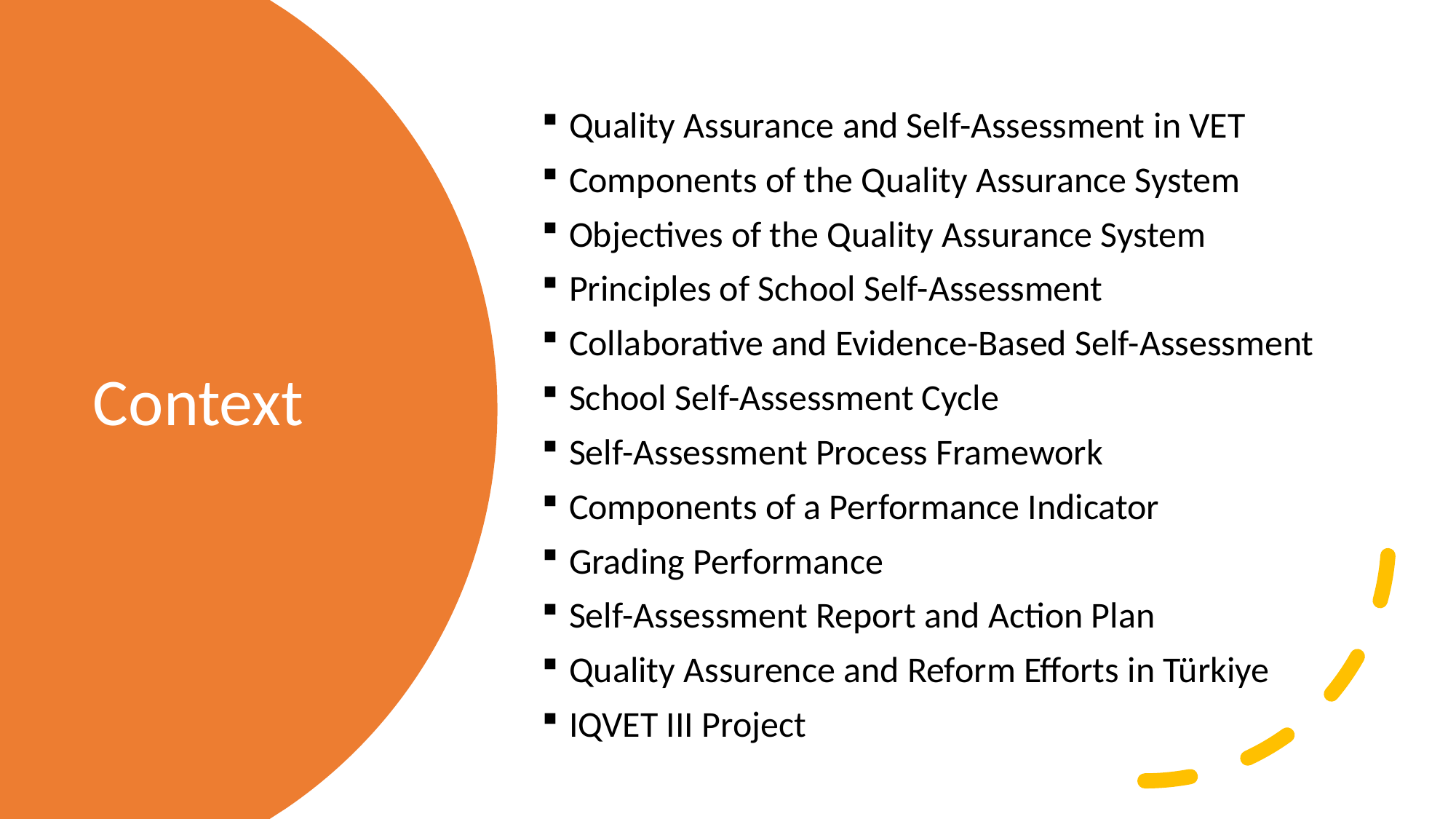

Quality Assurance and Self-Assessment in VET
Components of the Quality Assurance System
Objectives of the Quality Assurance System
Principles of School Self-Assessment
Collaborative and Evidence-Based Self-Assessment
School Self-Assessment Cycle
Self-Assessment Process Framework
Components of a Performance Indicator
Grading Performance
Self-Assessment Report and Action Plan
Quality Assurence and Reform Efforts in Türkiye
IQVET III Project
# Context